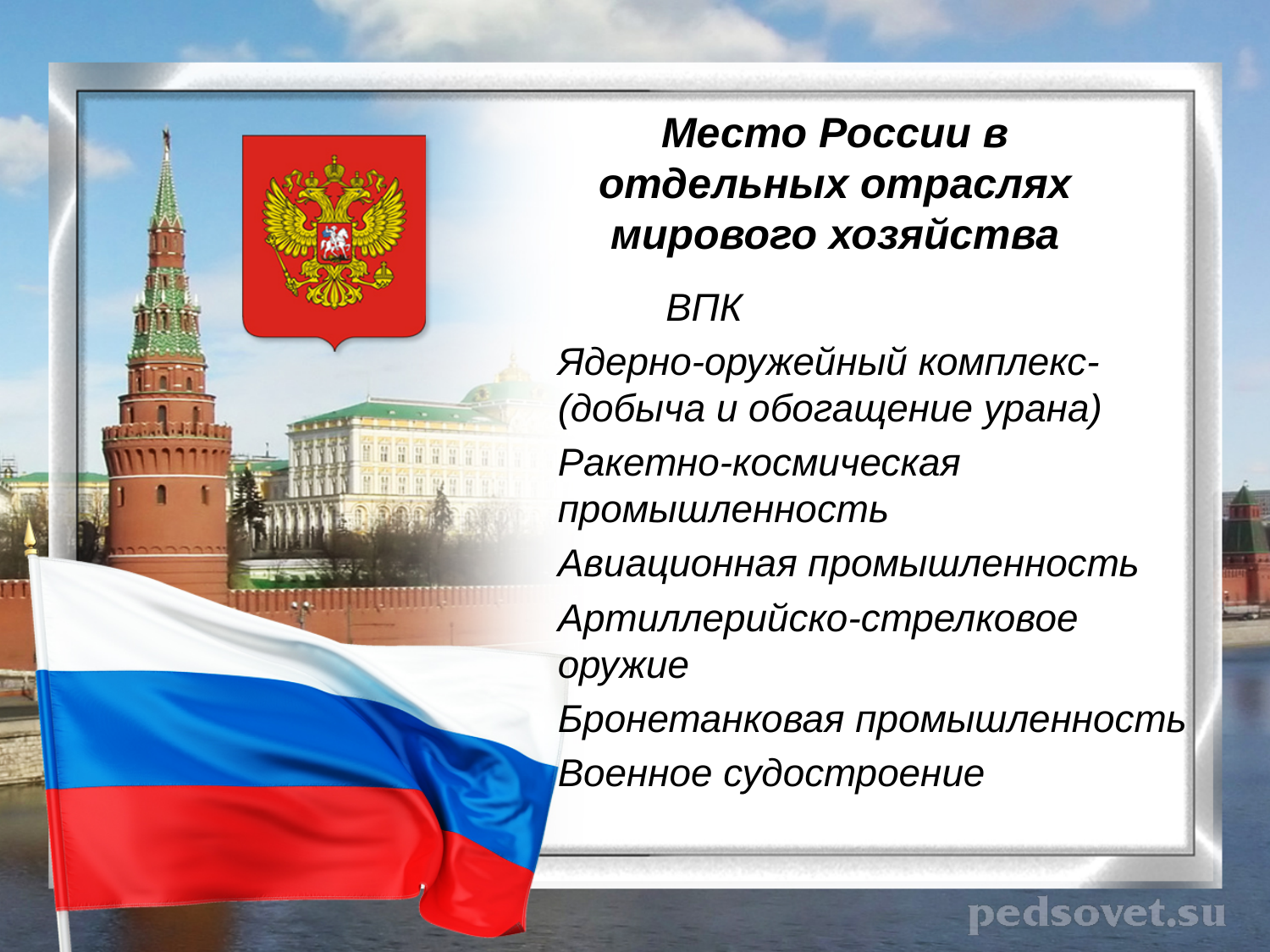

# Место России в отдельных отраслях мирового хозяйства
          ВПК
Ядерно-оружейный комплекс-(добыча и обогащение урана)
Ракетно-космическая промышленность
Авиационная промышленность
Артиллерийско-стрелковое оружие
Бронетанковая промышленность
Военное судостроение